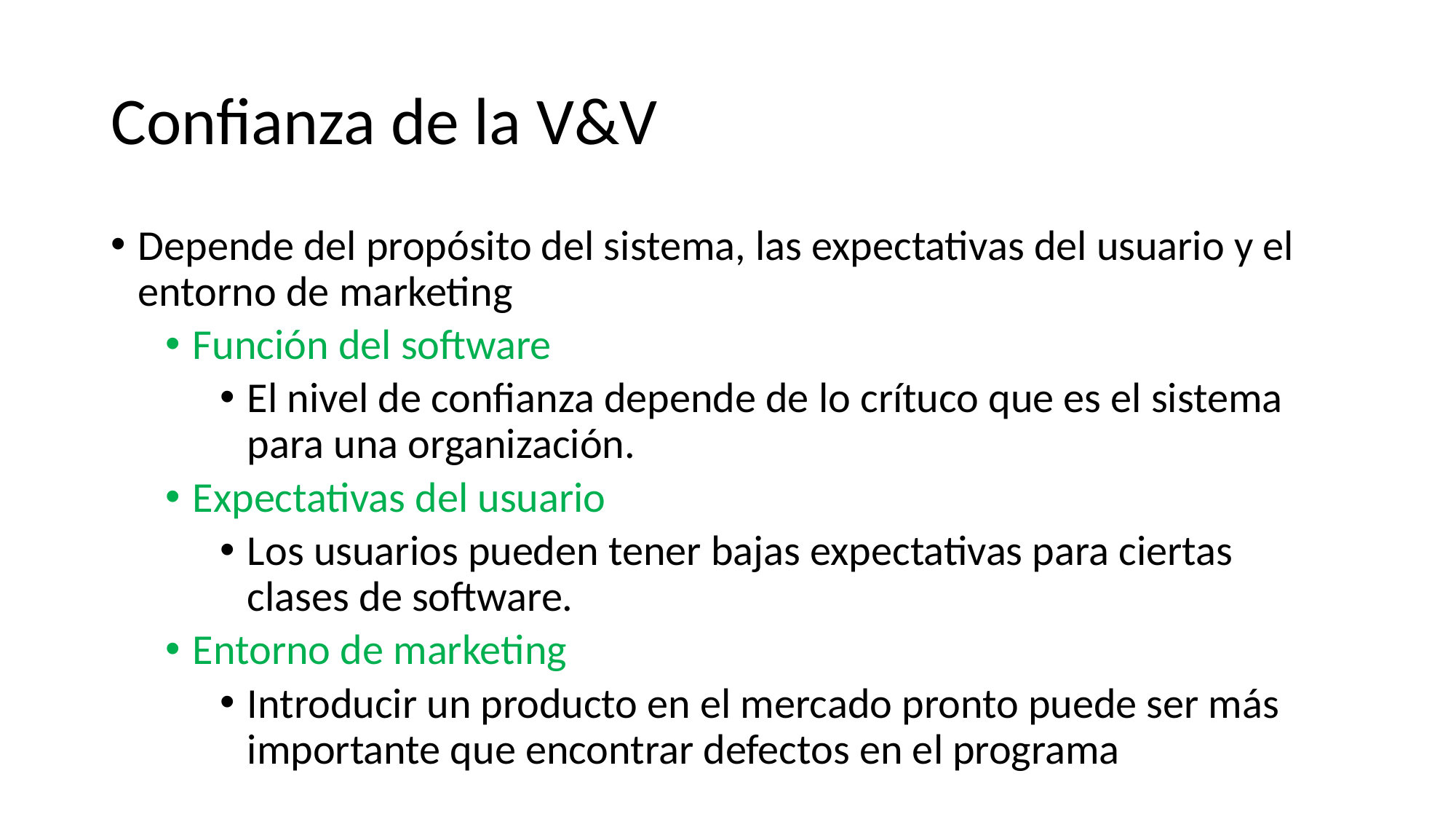

# Confianza de la V&V
Depende del propósito del sistema, las expectativas del usuario y el entorno de marketing
Función del software
El nivel de confianza depende de lo crítuco que es el sistema para una organización.
Expectativas del usuario
Los usuarios pueden tener bajas expectativas para ciertas clases de software.
Entorno de marketing
Introducir un producto en el mercado pronto puede ser más importante que encontrar defectos en el programa